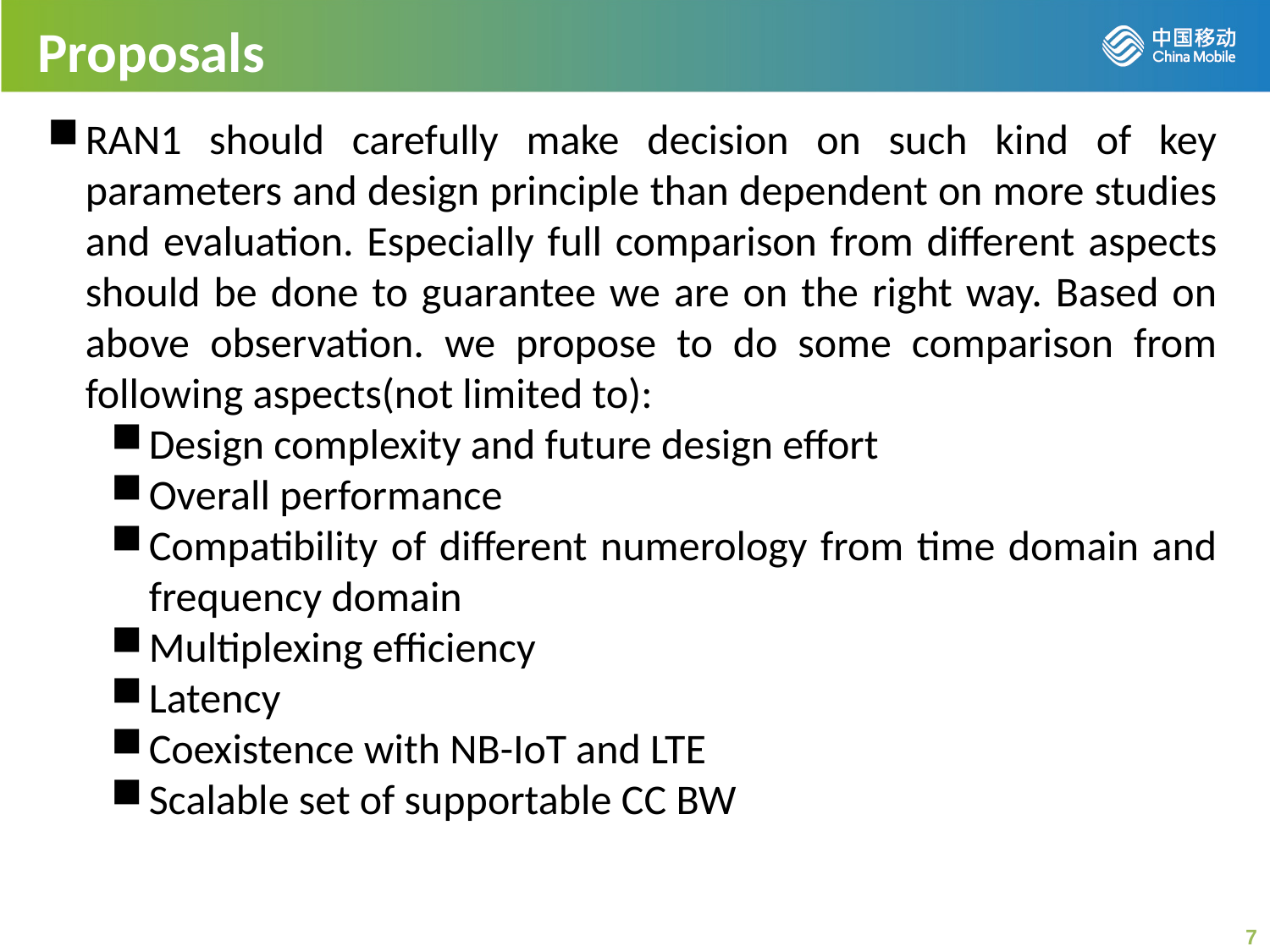

Proposals
RAN1 should carefully make decision on such kind of key parameters and design principle than dependent on more studies and evaluation. Especially full comparison from different aspects should be done to guarantee we are on the right way. Based on above observation. we propose to do some comparison from following aspects(not limited to):
Design complexity and future design effort
Overall performance
Compatibility of different numerology from time domain and frequency domain
Multiplexing efficiency
Latency
Coexistence with NB-IoT and LTE
Scalable set of supportable CC BW